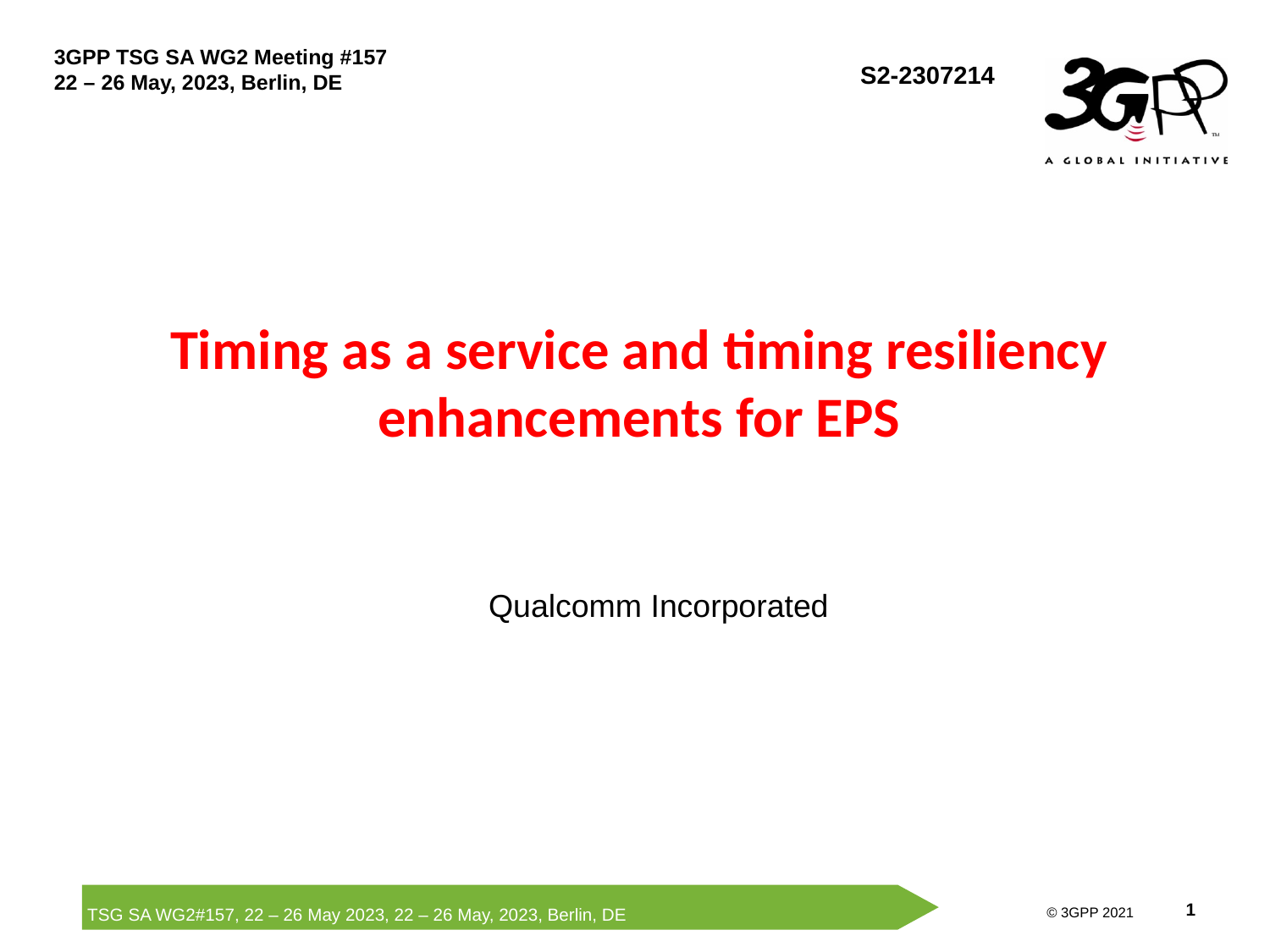

S2-2307214
# Timing as a service and timing resiliency enhancements for EPS
Qualcomm Incorporated